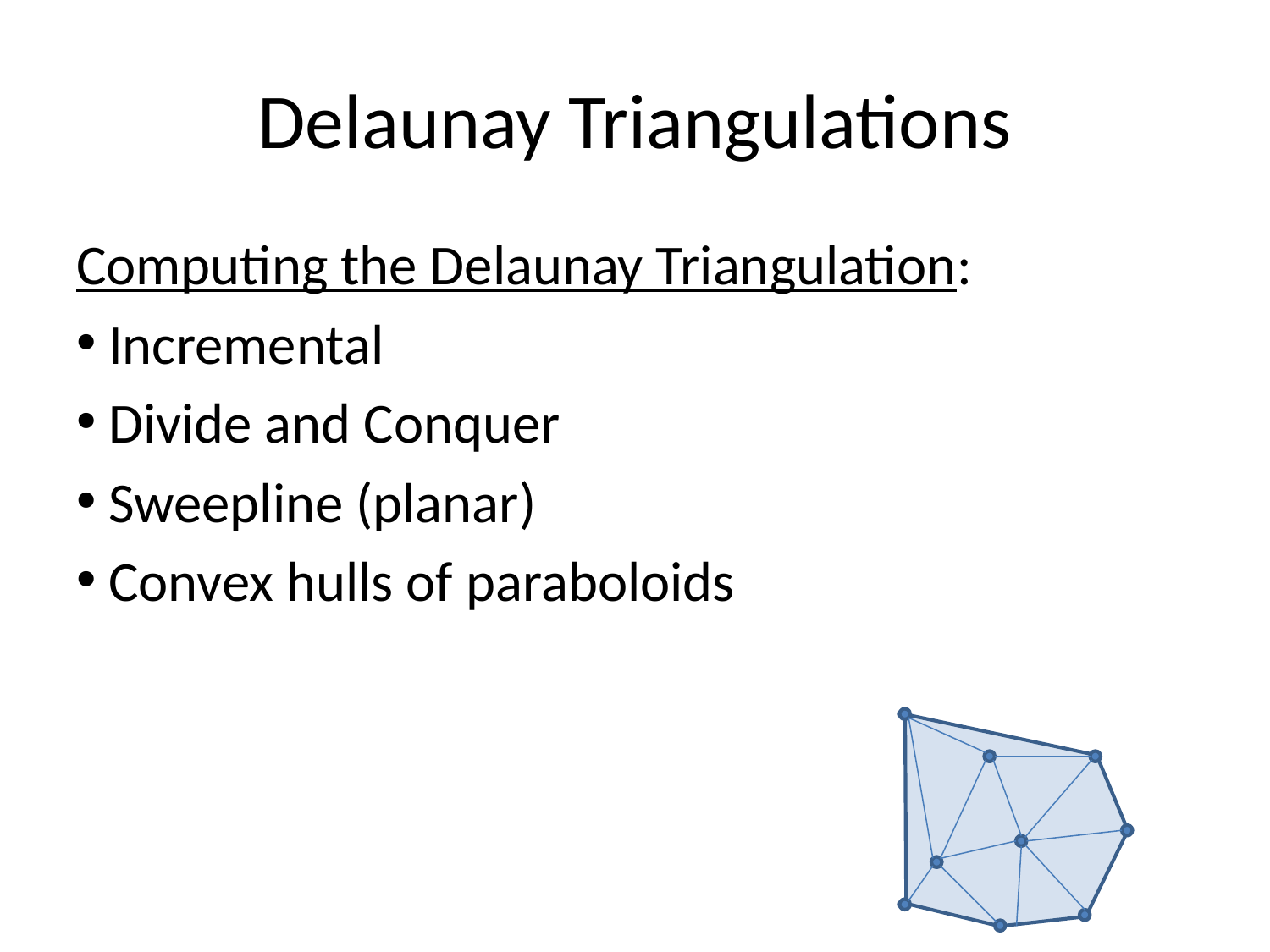

# Delaunay Triangulations
Computing the Delaunay Triangulation:
Incremental
Divide and Conquer
Sweepline (planar)
Convex hulls of paraboloids